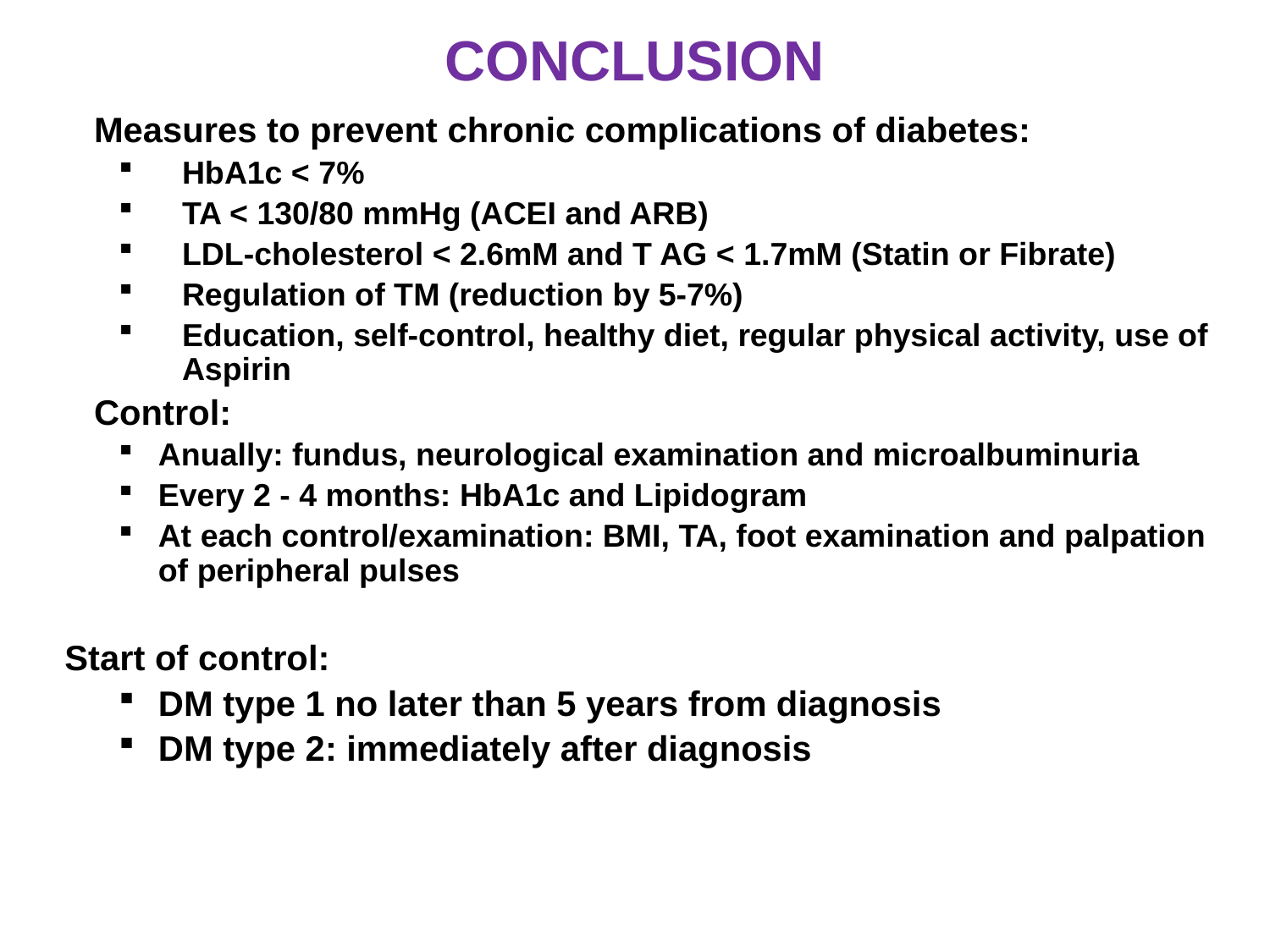

# CONCLUSION
    Measures to prevent chronic complications of diabetes:
HbA1c < 7%
TA < 130/80 mmHg (ACEI and ARB)
LDL-cholesterol < 2.6mM and T AG < 1.7mM (Statin or Fibrate)
Regulation of TM (reduction by 5-7%)
Education, self-control, healthy diet, regular physical activity, use of Aspirin
    Control:
Anually: fundus, neurological examination and microalbuminuria
Every 2 - 4 months: HbA1c and Lipidogram
At each control/examination: BMI, TA, foot examination and palpation of peripheral pulses

 Start of control:
DM type 1 no later than 5 years from diagnosis
DM type 2: immediately after diagnosis